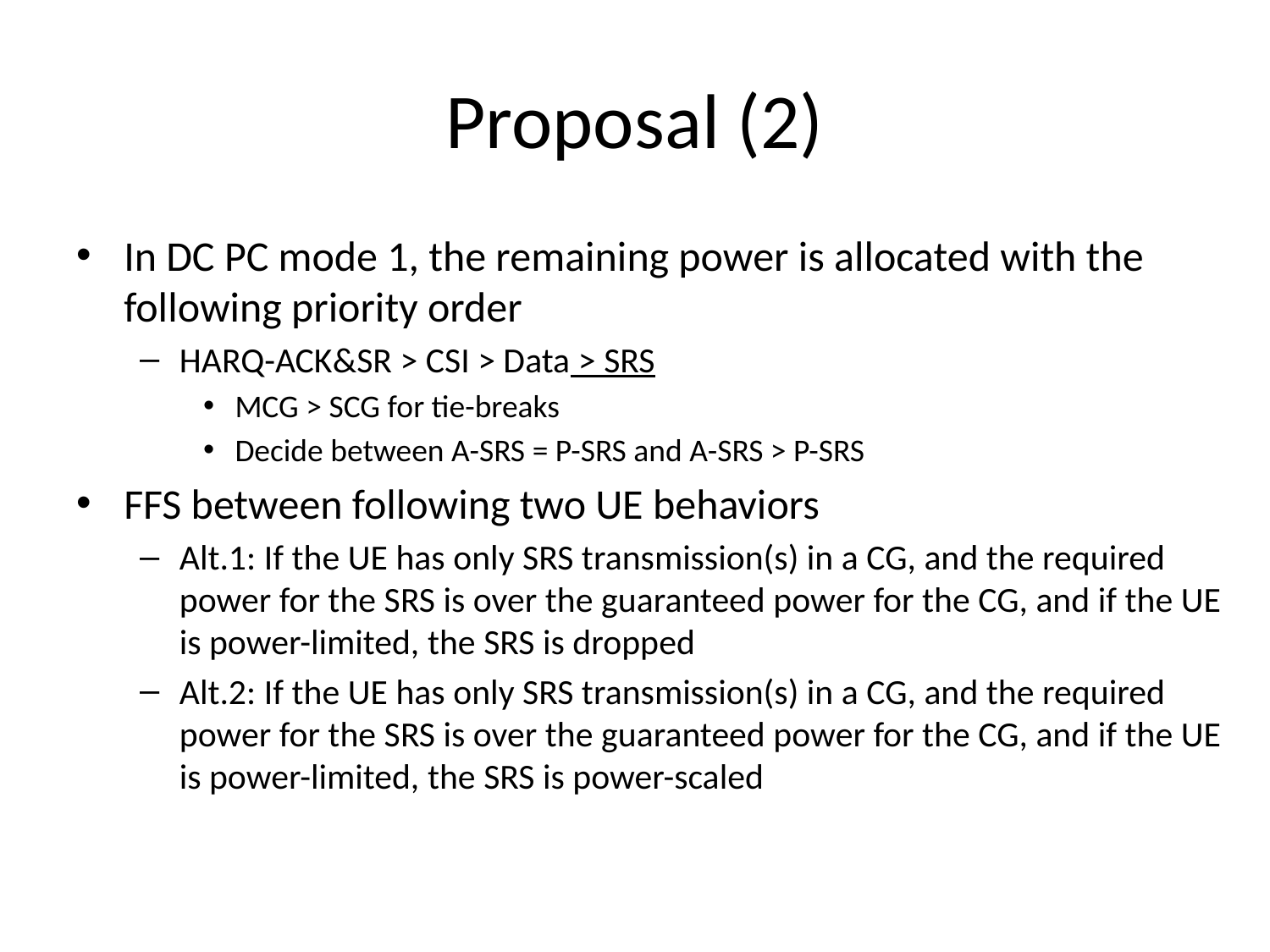

# Proposal (2)
In DC PC mode 1, the remaining power is allocated with the following priority order
HARQ-ACK&SR > CSI > Data > SRS
MCG > SCG for tie-breaks
Decide between A-SRS = P-SRS and A-SRS > P-SRS
FFS between following two UE behaviors
Alt.1: If the UE has only SRS transmission(s) in a CG, and the required power for the SRS is over the guaranteed power for the CG, and if the UE is power-limited, the SRS is dropped
Alt.2: If the UE has only SRS transmission(s) in a CG, and the required power for the SRS is over the guaranteed power for the CG, and if the UE is power-limited, the SRS is power-scaled